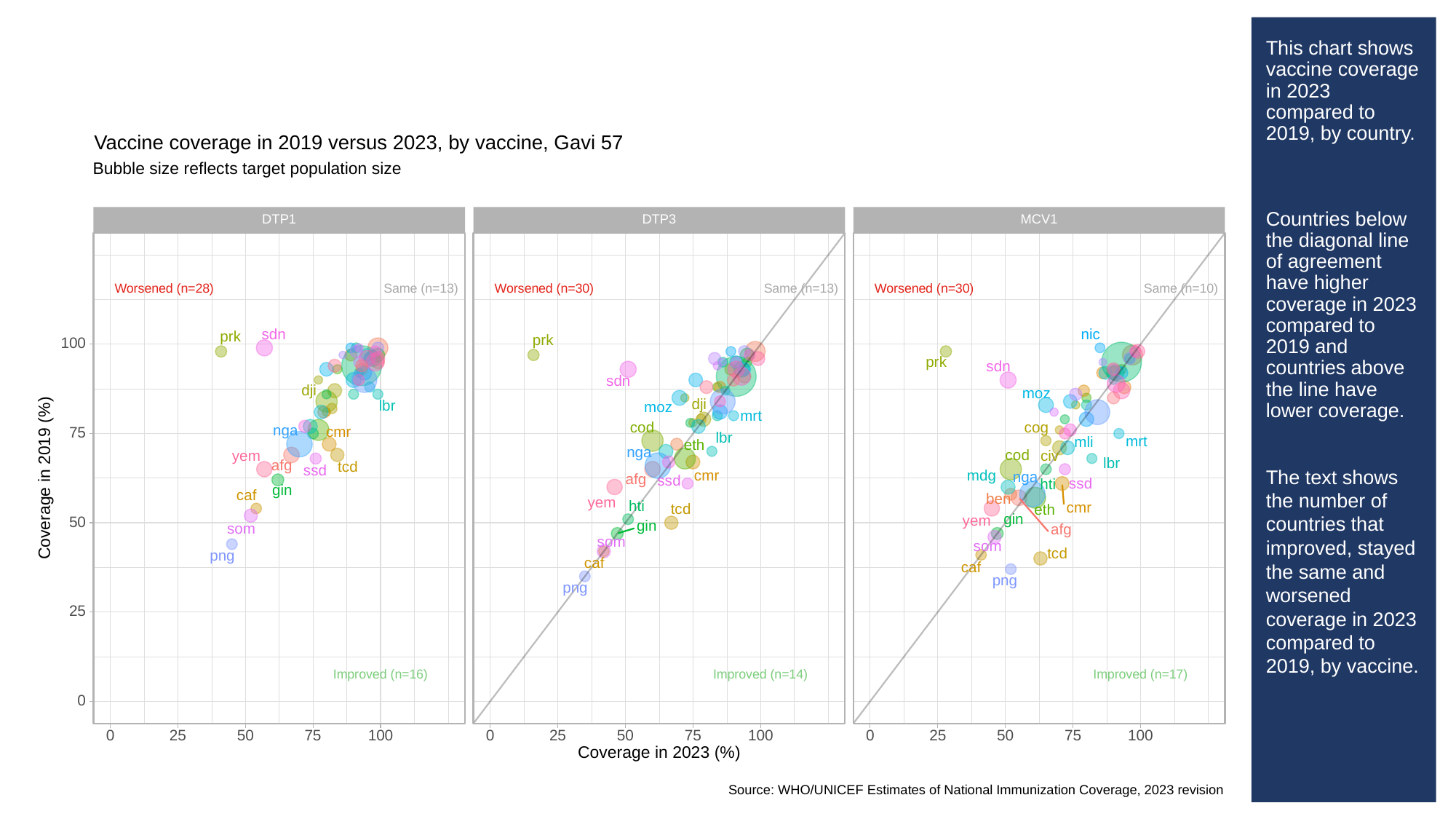

# This chart shows vaccine coverage in 2023 compared to 2019, by country.

Countries below the diagonal line of agreement have higher coverage in 2023 compared to 2019 and countries above the line have lower coverage.

The text shows the number of countries that improved, stayed the same and worsened coverage in 2023 compared to 2019, by vaccine.

Vaccine coverage in 2019 versus 2023, by vaccine, Gavi 57
Bubble size reflects target population size

MCV1
DTP3
DTP1

Worsened (n=28)
Same (n=13)
Worsened (n=30)
Same (n=13)
Worsened (n=30)
Same (n=10)

nic
sdn
prk
prk

100

prk

sdn

sdn

dji

moz

dji

lbr

moz

mrt

cog
cod

nga

75

cmr

lbr

mrt
mli

eth

nga

cod
yem
civ

afg
lbr

tcd

ssd
mdg
Coverage in 2019 (%)
cmr
nga
afg

ssd

ssd

hti

gin

caf
ben
yem

hti

cmr
tcd
eth

gin

yem

50
gin

afg
som

som

som

tcd

png

caf
caf

png
png
25

Improved (n=16)
Improved (n=14)
Improved (n=17)
0

0
25
50
100
0
25
50
100
0
25
50
100
75
75
75
Coverage in 2023 (%)

Source: WHO/UNICEF Estimates of National Immunization Coverage, 2023 revision